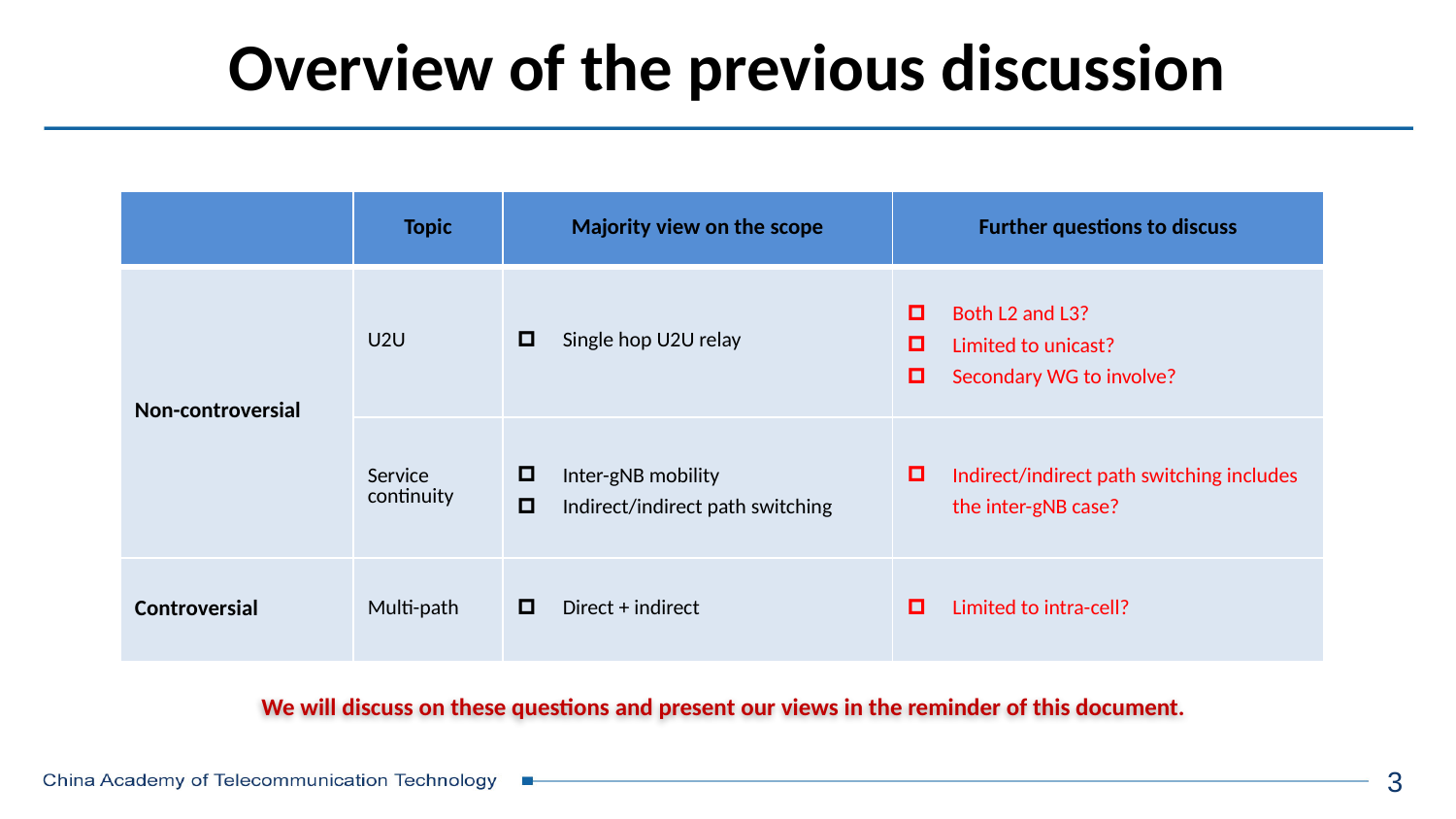

# Overview of the previous discussion
|  | Topic | Majority view on the scope | Further questions to discuss |
| --- | --- | --- | --- |
| Non-controversial | U2U | Single hop U2U relay | Both L2 and L3? Limited to unicast? Secondary WG to involve? |
|  | Service continuity | Inter-gNB mobility Indirect/indirect path switching | Indirect/indirect path switching includes the inter-gNB case? |
| Controversial | Multi-path | Direct + indirect | Limited to intra-cell? |
We will discuss on these questions and present our views in the reminder of this document.
3